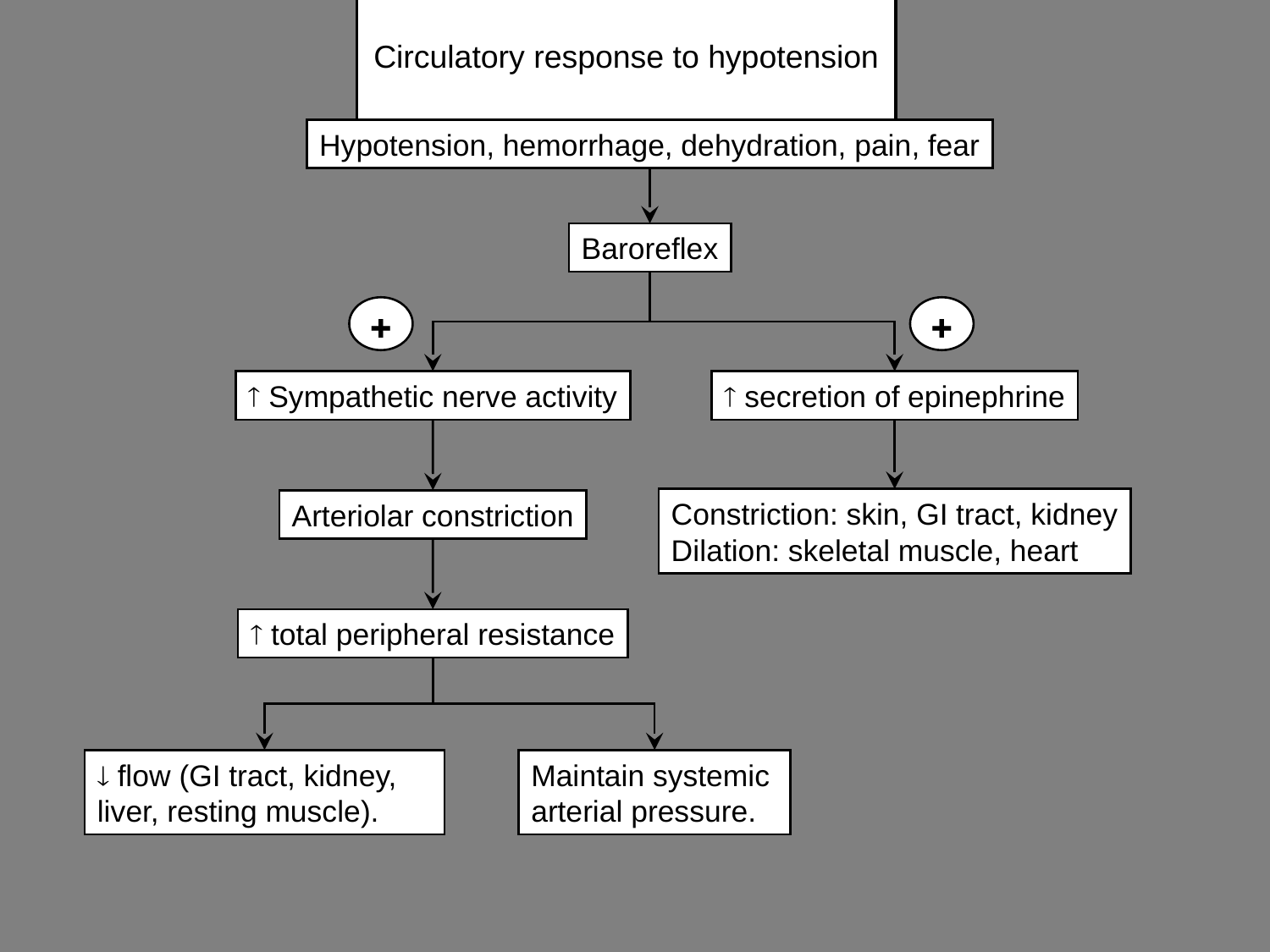

# Circulatory response to hypotension
Hypotension, hemorrhage, dehydration, pain, fear
Baroreflex
+

+

↑ Sympathetic nerve activity
↑ secretion of epinephrine
Constriction: skin, GI tract, kidney
Dilation: skeletal muscle, heart
Arteriolar constriction
↑ total peripheral resistance
↓ flow (GI tract, kidney, liver, resting muscle).
Maintain systemic arterial pressure.